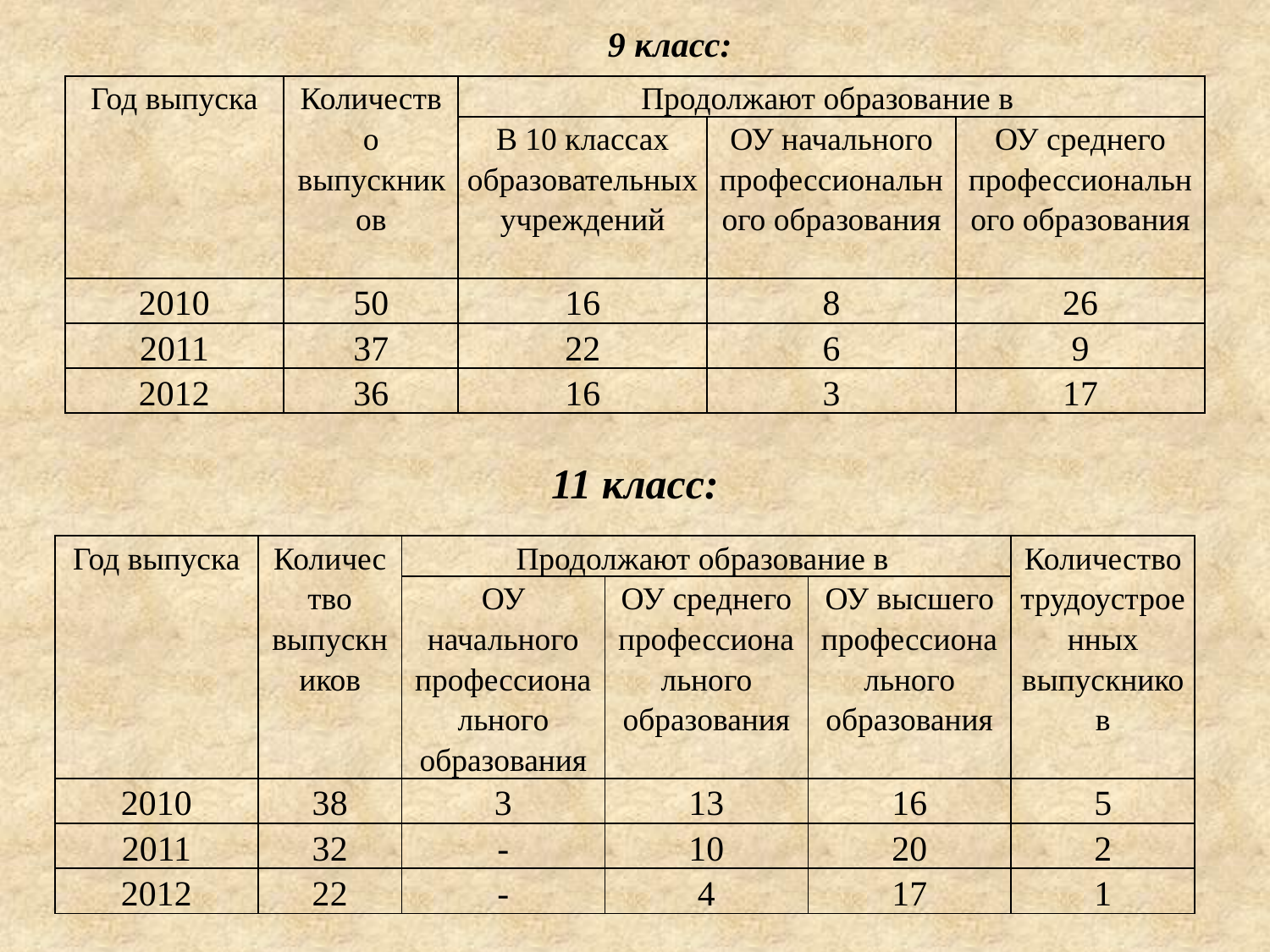

9 класс:
| Год выпуска | Количество выпускников | Продолжают образование в |  |  |
| --- | --- | --- | --- | --- |
|  |  | В 10 классах образовательных учреждений | ОУ начального профессионального образования | ОУ среднего профессионального образования |
| 2010 | 50 | 16 | 8 | 26 |
| 2011 | 37 | 22 | 6 | 9 |
| 2012 | 36 | 16 | 3 | 17 |
11 класс:
| Год выпуска | Количество выпускников | Продолжают образование в |  |  | Количество трудоустроенных выпускников |
| --- | --- | --- | --- | --- | --- |
|  |  | ОУ начального профессионального образования | ОУ среднего профессионального образования | ОУ высшего профессионального образования |  |
| 2010 | 38 | 3 | 13 | 16 | 5 |
| 2011 | 32 | - | 10 | 20 | 2 |
| 2012 | 22 | - | 4 | 17 | 1 |